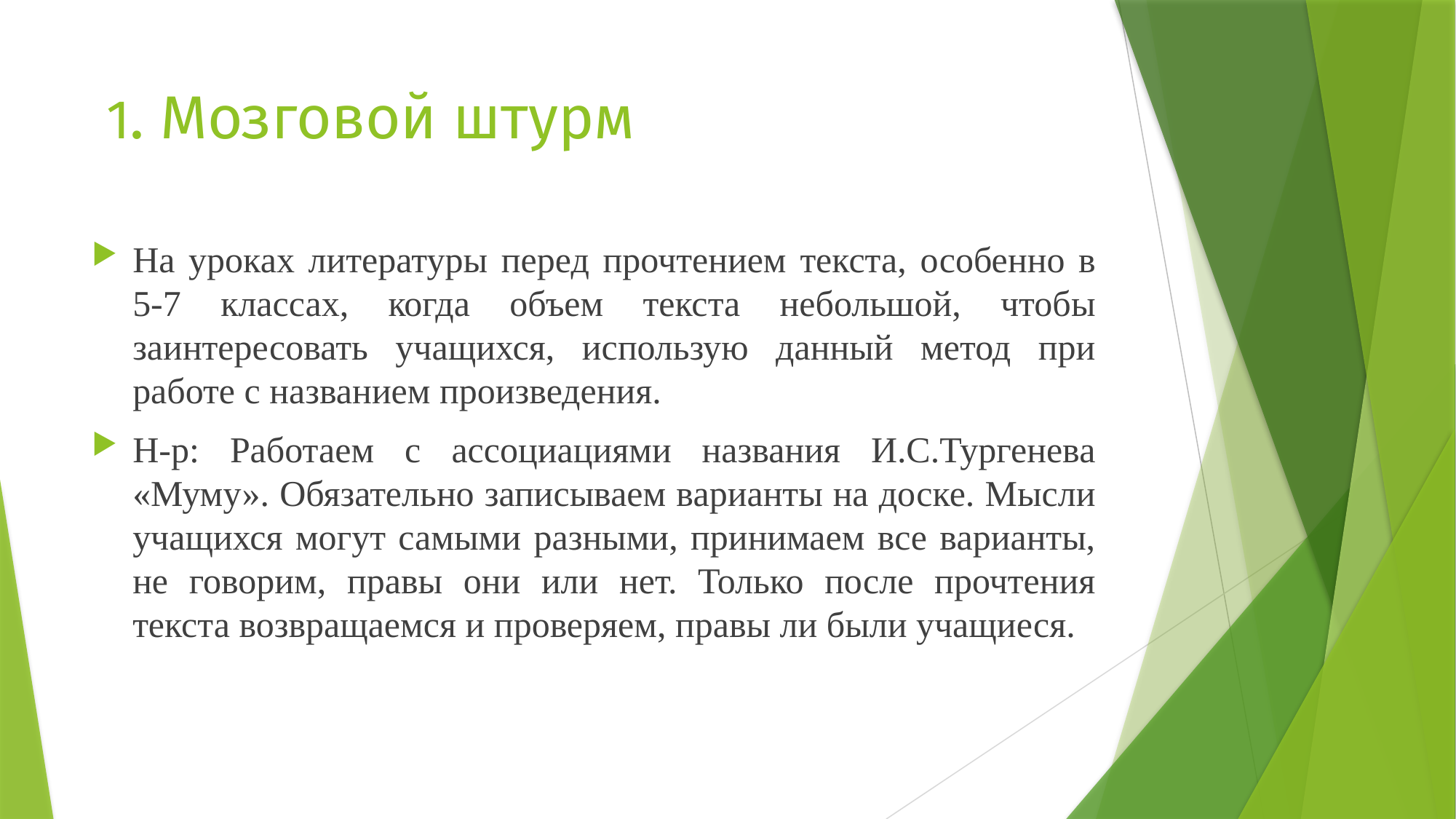

# 1. Мозговой штурм
На уроках литературы перед прочтением текста, особенно в 5-7 классах, когда объем текста небольшой, чтобы заинтересовать учащихся, использую данный метод при работе с названием произведения.
Н-р: Работаем с ассоциациями названия И.С.Тургенева «Муму». Обязательно записываем варианты на доске. Мысли учащихся могут самыми разными, принимаем все варианты, не говорим, правы они или нет. Только после прочтения текста возвращаемся и проверяем, правы ли были учащиеся.